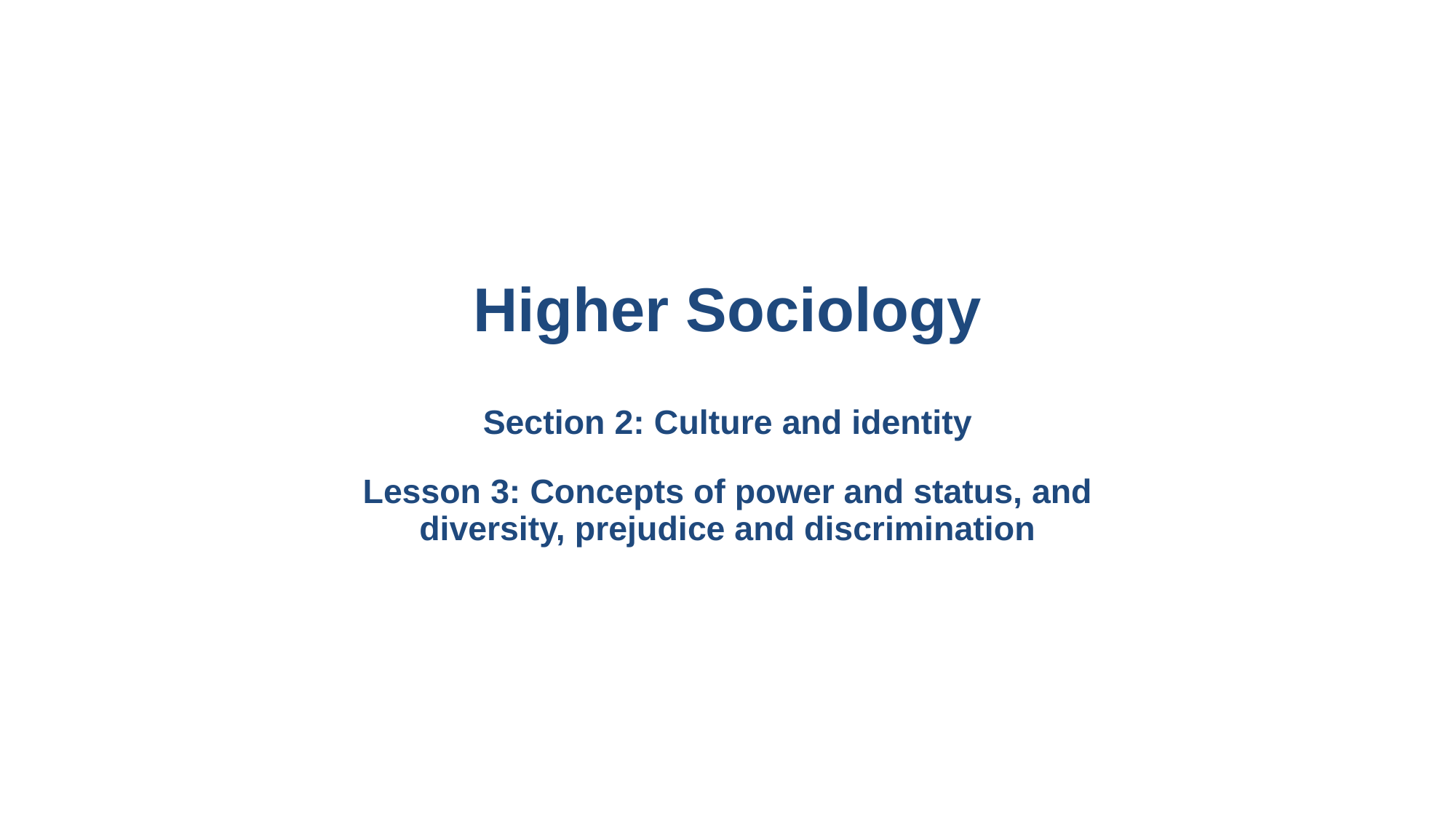

# Higher Sociology Section 2: Culture and identity Lesson 3: Concepts of power and status, and diversity, prejudice and discrimination